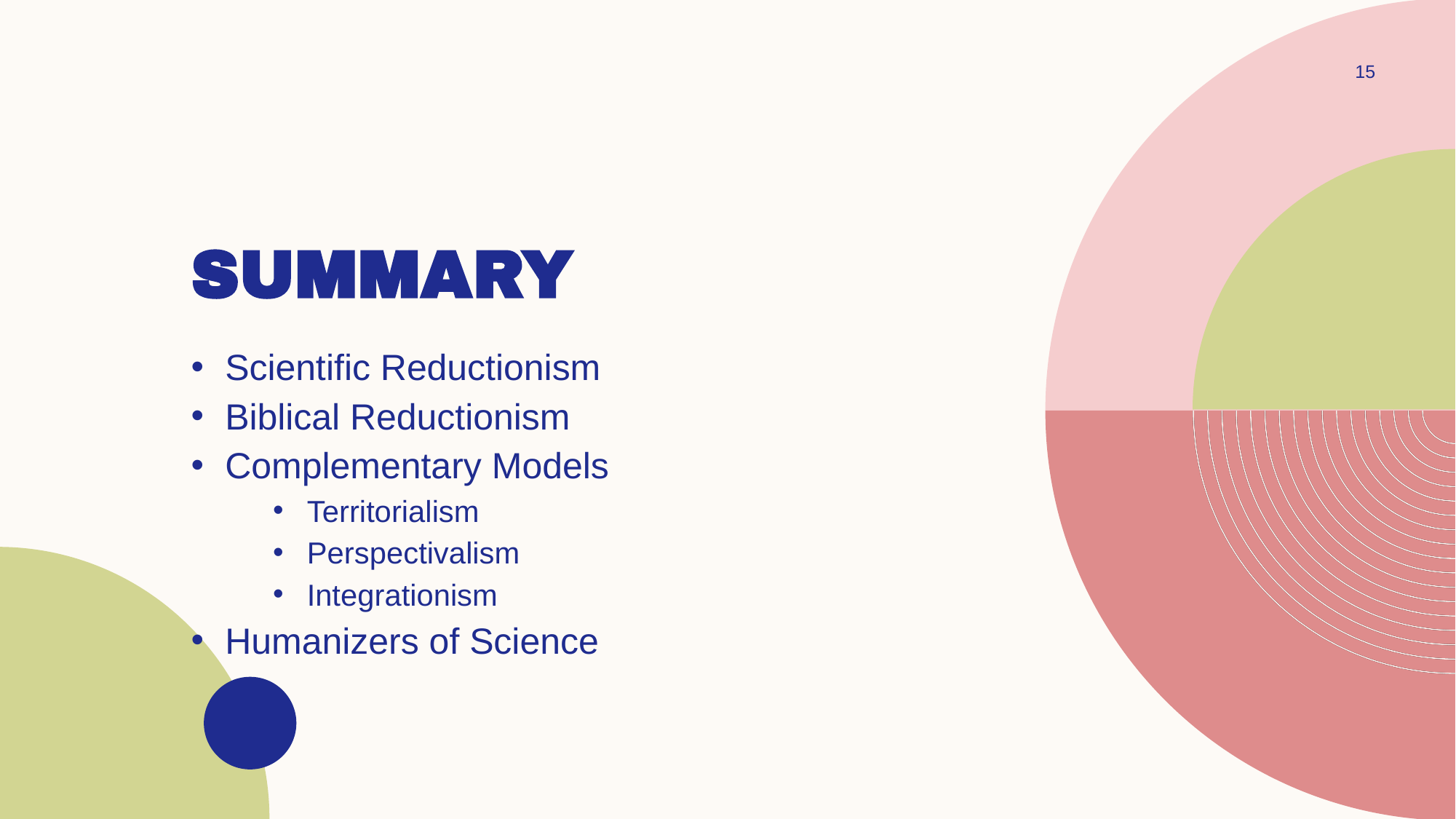

15
# SUMMARY
Scientific Reductionism
Biblical Reductionism
Complementary Models
Territorialism
Perspectivalism
Integrationism
Humanizers of Science